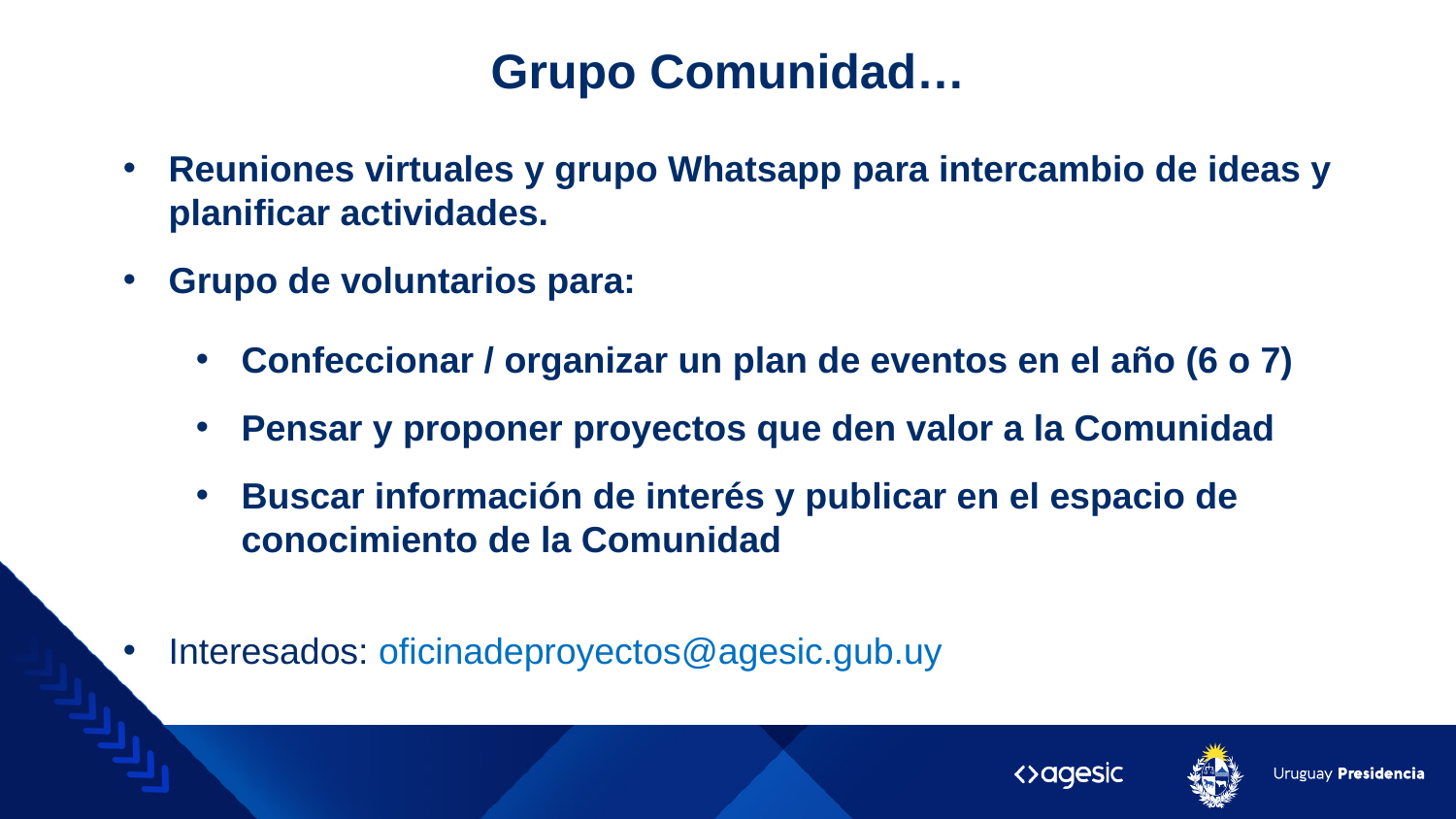

# Grupo Comunidad…
Reuniones virtuales y grupo Whatsapp para intercambio de ideas y planificar actividades.
Grupo de voluntarios para:
Confeccionar / organizar un plan de eventos en el año (6 o 7)
Pensar y proponer proyectos que den valor a la Comunidad
Buscar información de interés y publicar en el espacio de conocimiento de la Comunidad

Interesados: oficinadeproyectos@agesic.gub.uy